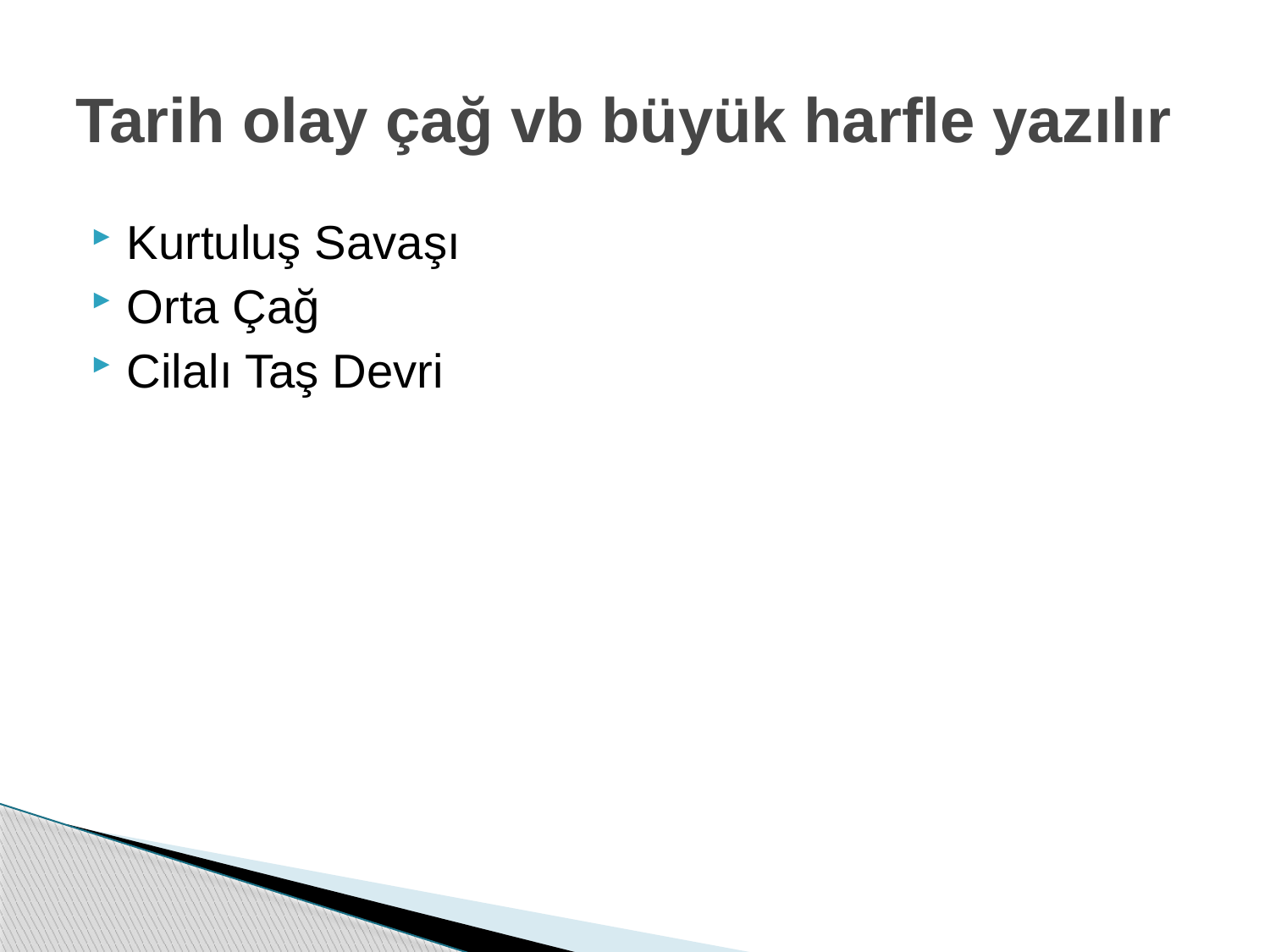

# Tarih olay çağ vb büyük harfle yazılır
Kurtuluş Savaşı
Orta Çağ
Cilalı Taş Devri